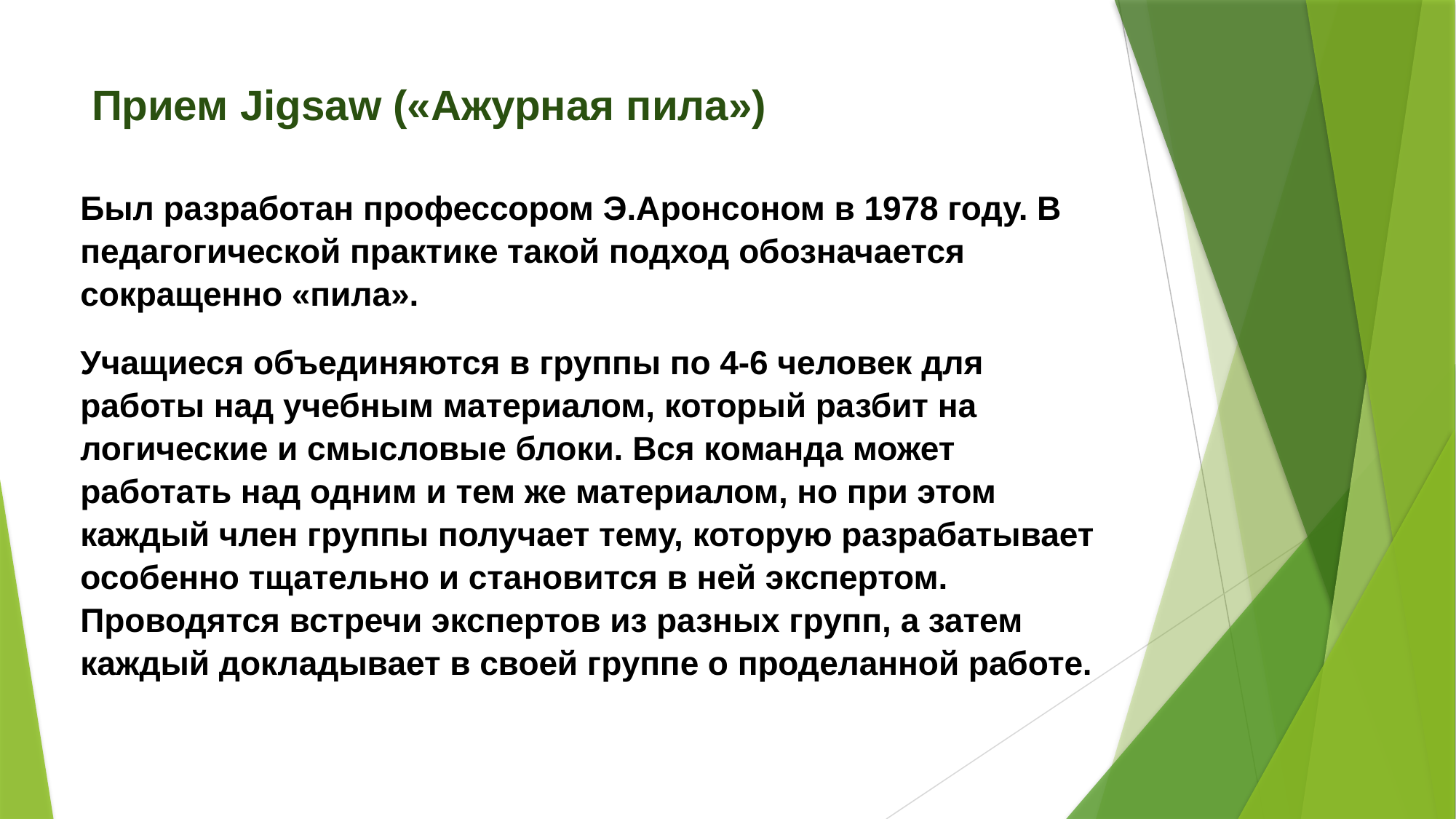

# Прием Jigsaw («Ажурная пила»)
Был разработан профессором Э.Аронсоном в 1978 году. В педагогической практике такой подход обозначается сокращенно «пила».
Учащиеся объединяются в группы по 4-6 человек для работы над учебным материалом, который разбит на логические и смысловые блоки. Вся команда может работать над одним и тем же материалом, но при этом каждый член группы получает тему, которую разрабатывает особенно тщательно и становится в ней экспертом. Проводятся встречи экспертов из разных групп, а затем каждый докладывает в своей группе о проделанной работе.